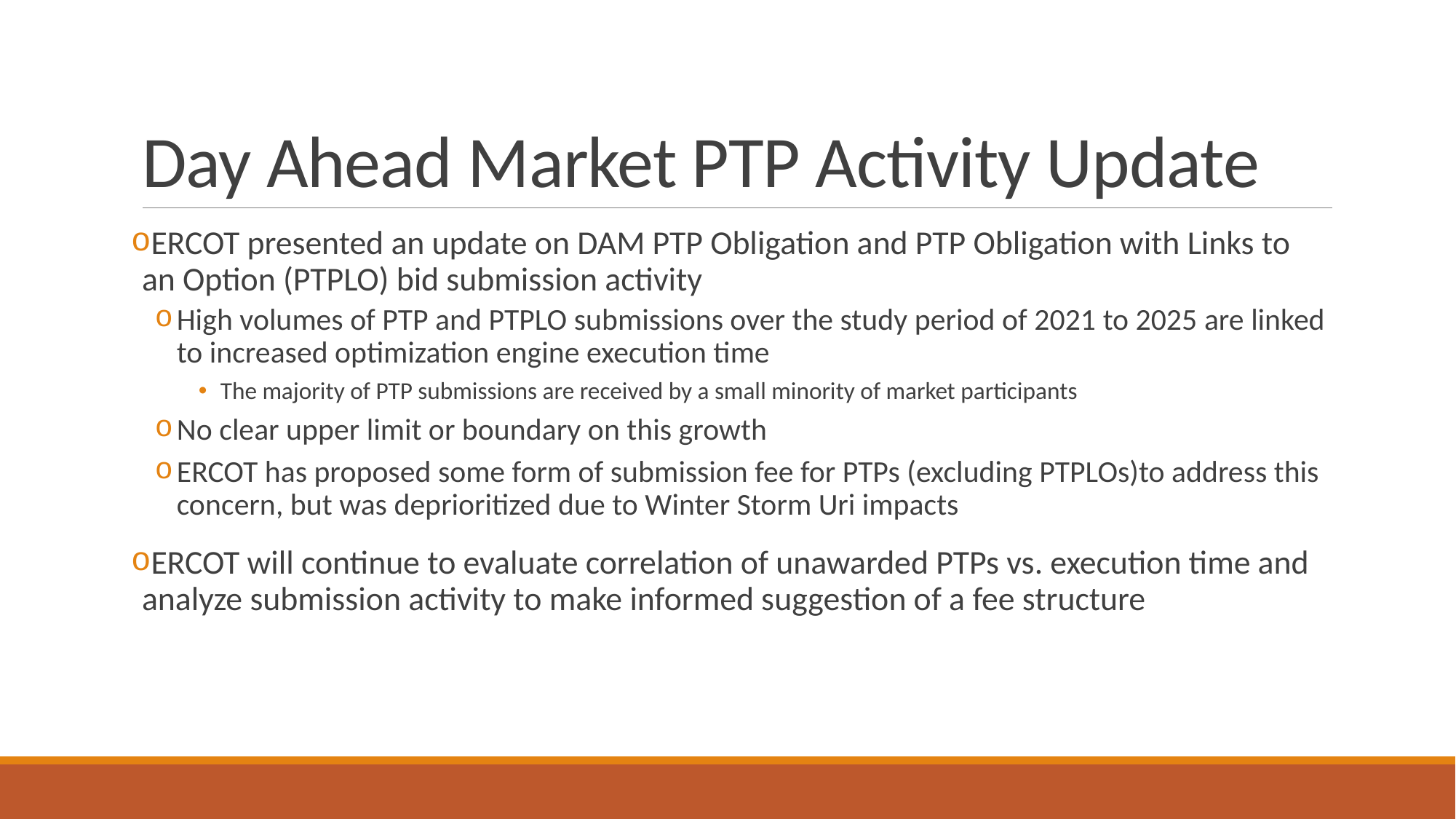

# Day Ahead Market PTP Activity Update
ERCOT presented an update on DAM PTP Obligation and PTP Obligation with Links to an Option (PTPLO) bid submission activity
High volumes of PTP and PTPLO submissions over the study period of 2021 to 2025 are linked to increased optimization engine execution time
The majority of PTP submissions are received by a small minority of market participants
No clear upper limit or boundary on this growth
ERCOT has proposed some form of submission fee for PTPs (excluding PTPLOs)to address this concern, but was deprioritized due to Winter Storm Uri impacts
ERCOT will continue to evaluate correlation of unawarded PTPs vs. execution time and analyze submission activity to make informed suggestion of a fee structure